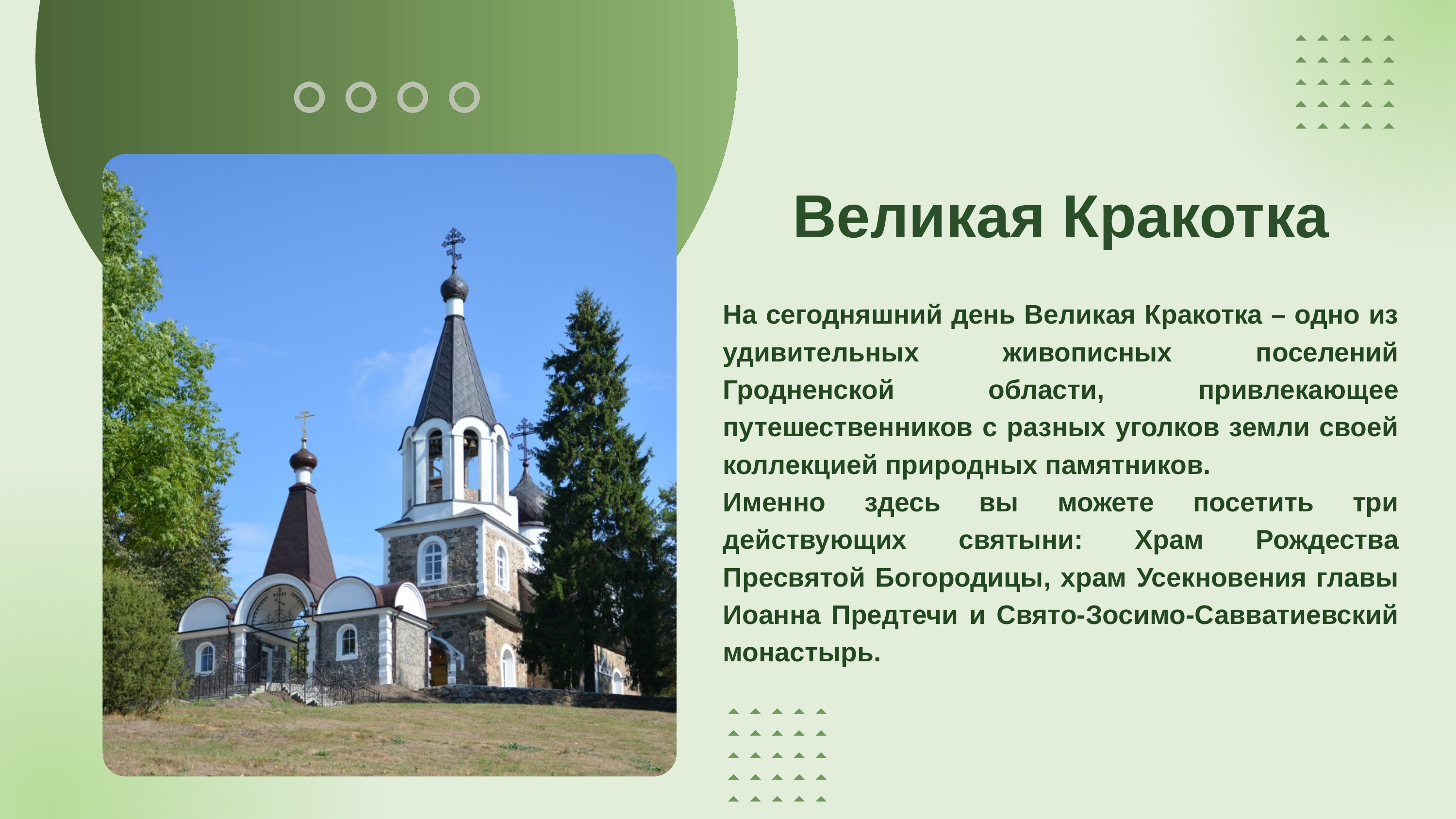

Великая Кракотка
На сегодняшний день Великая Кракотка – одно из удивительных живописных поселений Гродненской области, привлекающее путешественников с разных уголков земли своей коллекцией природных памятников.
Именно здесь вы можете посетить три действующих святыни: Храм Рождества Пресвятой Богородицы, храм Усекновения главы Иоанна Предтечи и Свято-Зосимо-Савватиевский монастырь.